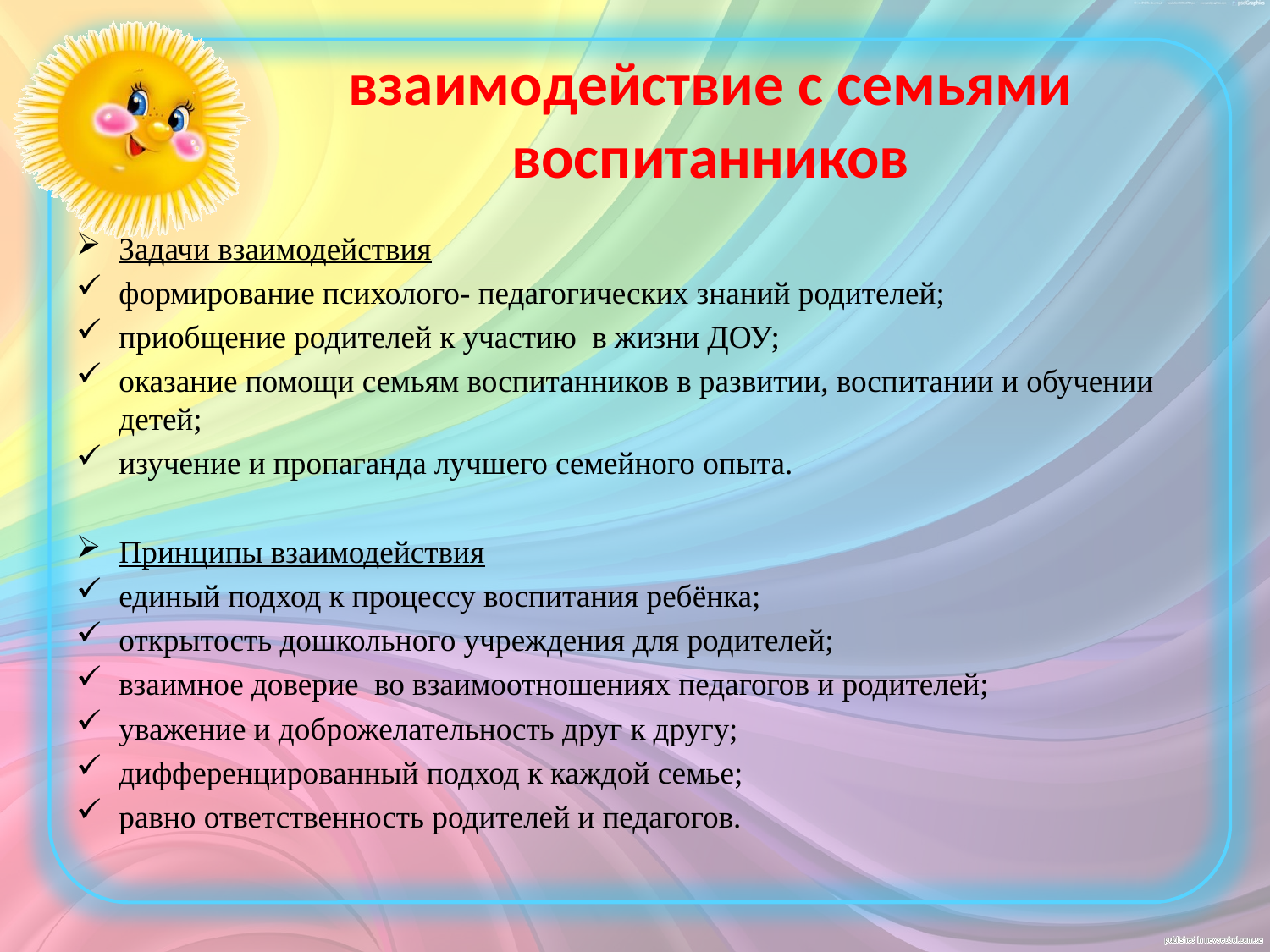

# взаимодействие с семьями воспитанников
Задачи взаимодействия
формирование психолого- педагогических знаний родителей;
приобщение родителей к участию  в жизни ДОУ;
оказание помощи семьям воспитанников в развитии, воспитании и обучении детей;
изучение и пропаганда лучшего семейного опыта.

Принципы взаимодействия
единый подход к процессу воспитания ребёнка;
открытость дошкольного учреждения для родителей;
взаимное доверие  во взаимоотношениях педагогов и родителей;
уважение и доброжелательность друг к другу;
дифференцированный подход к каждой семье;
равно ответственность родителей и педагогов.